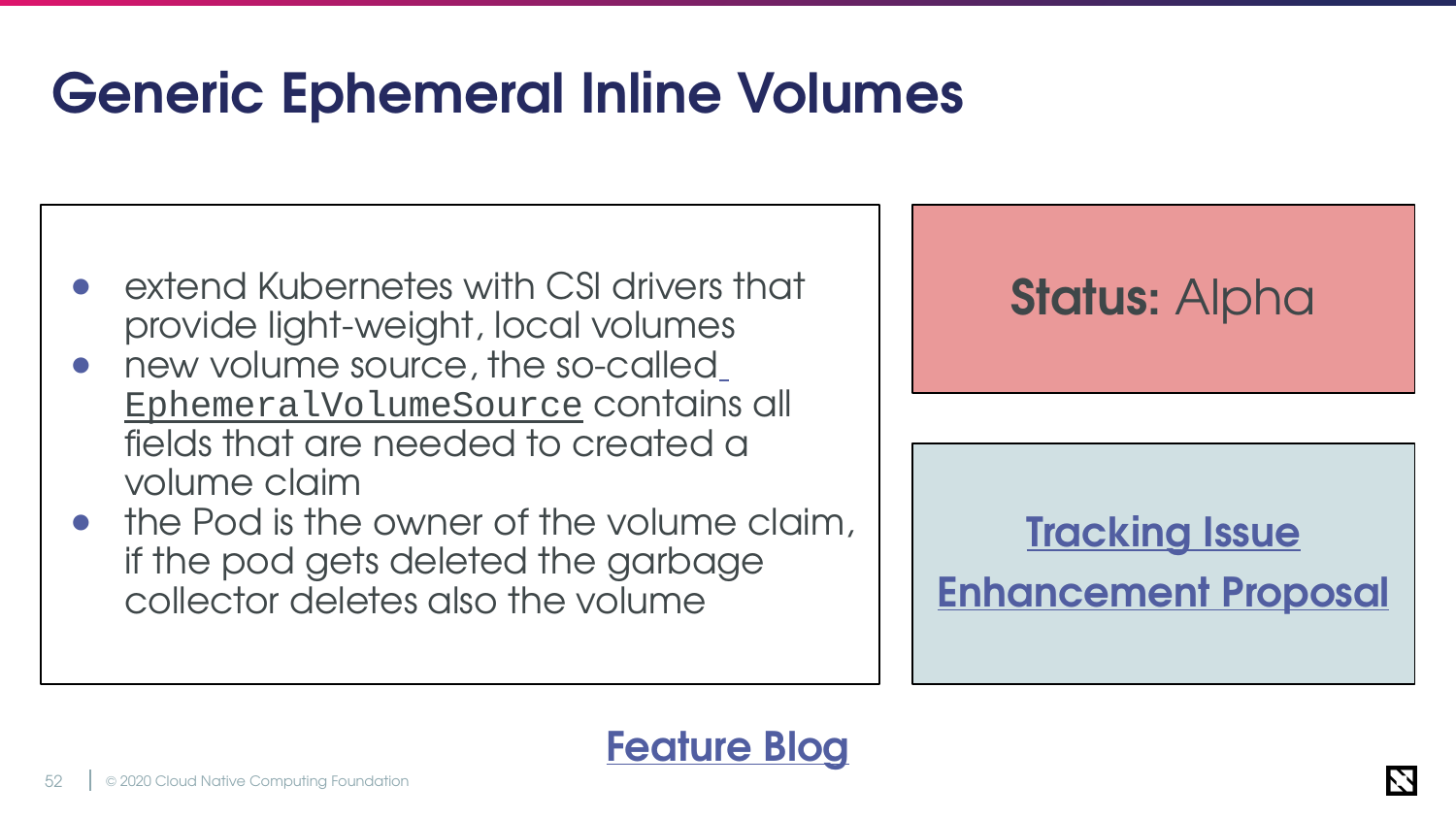

# Generic Ephemeral Inline Volumes
extend Kubernetes with CSI drivers that provide light-weight, local volumes
new volume source, the so-called EphemeralVolumeSource contains all fields that are needed to created a volume claim
the Pod is the owner of the volume claim, if the pod gets deleted the garbage collector deletes also the volume
Status: Alpha
Tracking Issue
Enhancement Proposal
Feature Blog